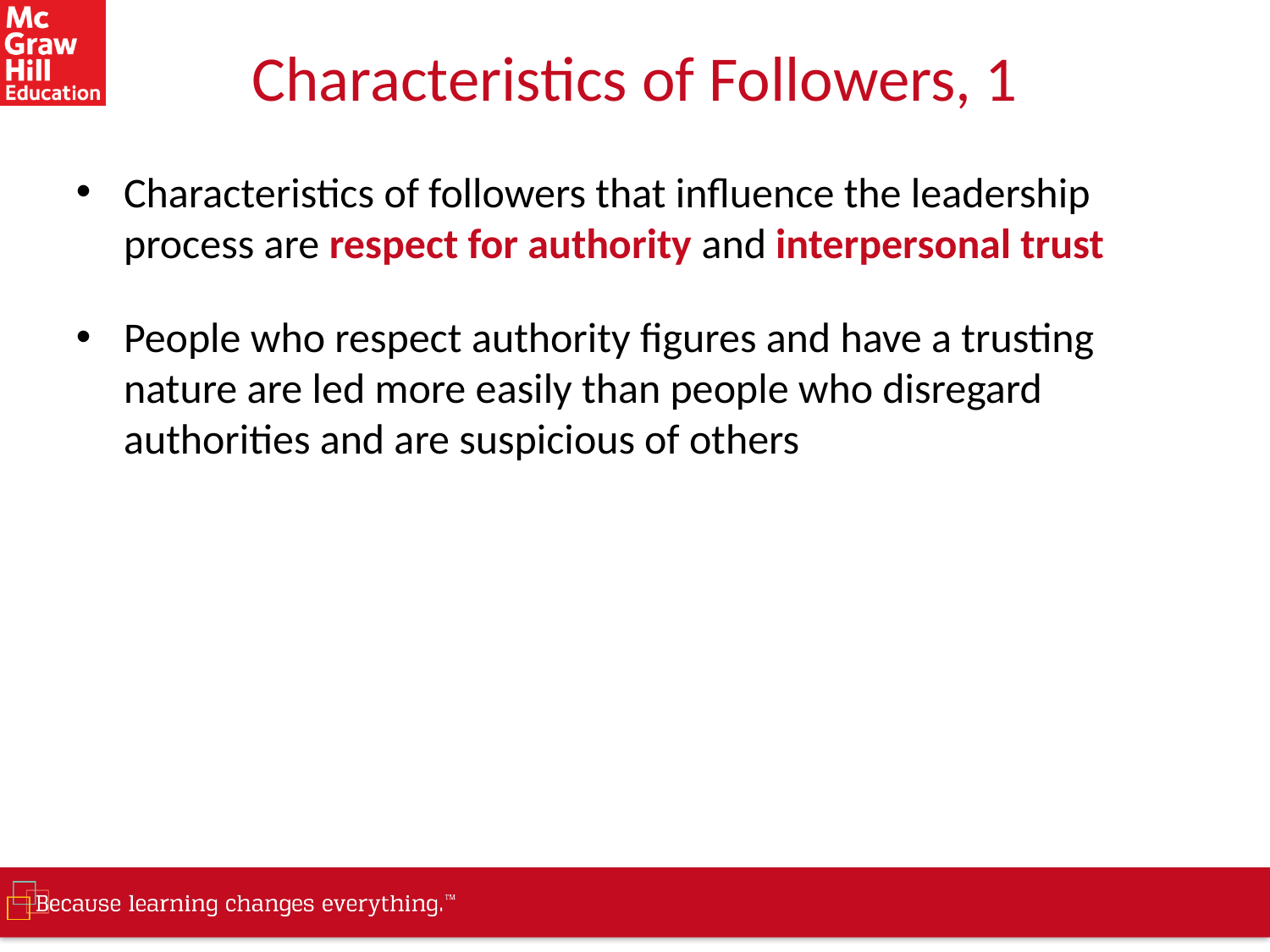

# Characteristics of Followers, 1
Characteristics of followers that influence the leadership process are respect for authority and interpersonal trust

People who respect authority figures and have a trusting nature are led more easily than people who disregard authorities and are suspicious of others